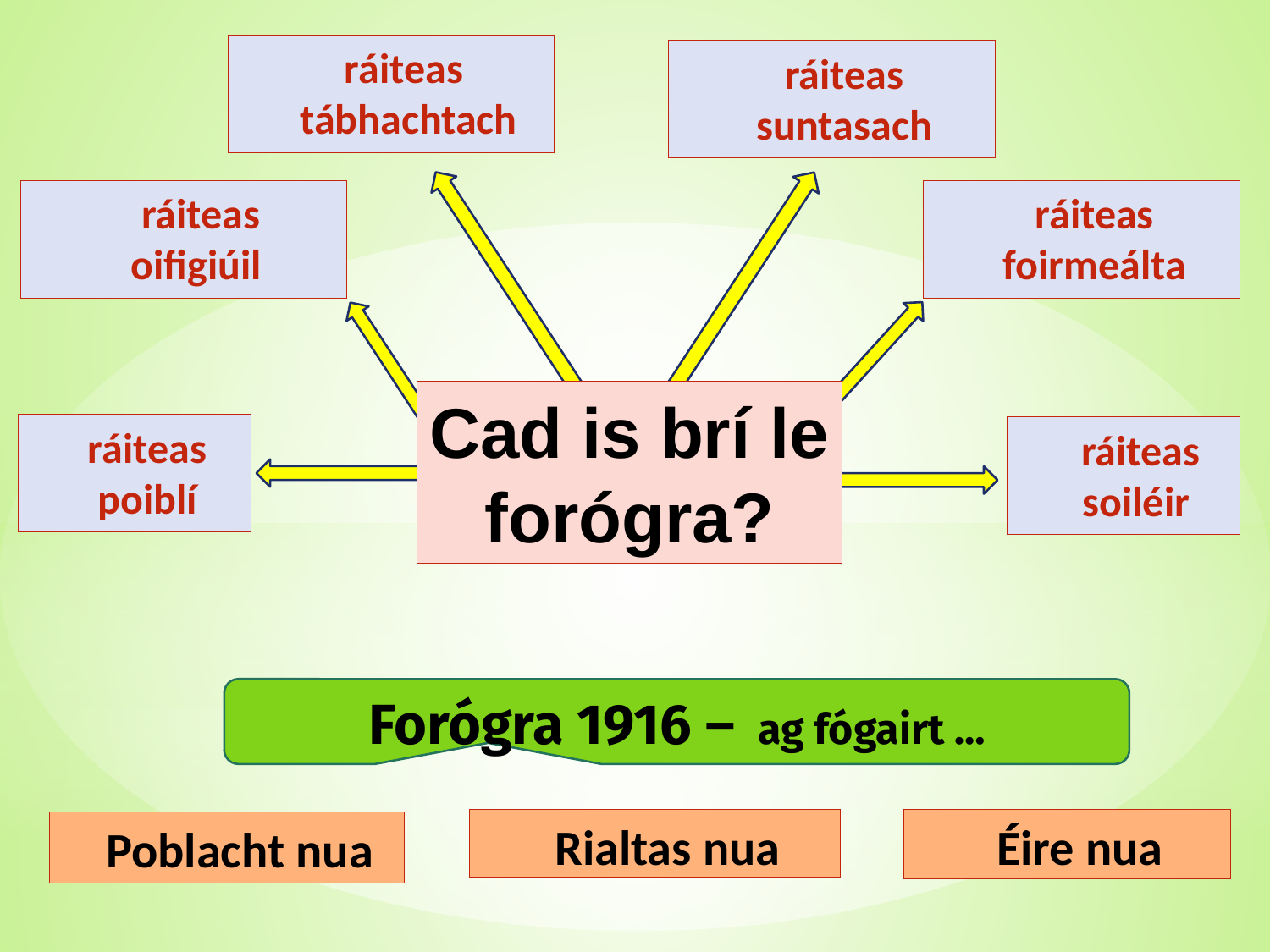

ráiteas
 tábhachtach
ráiteas
suntasach

 ráiteas
oifigiúil
ráiteas
foirmeálta

Cad is brí le
forógra?

ráiteas
poiblí

 ráiteas
soiléir

Forógra 1916 –  ag fógairt …
Rialtas nua
Éire nua
Poblacht nua